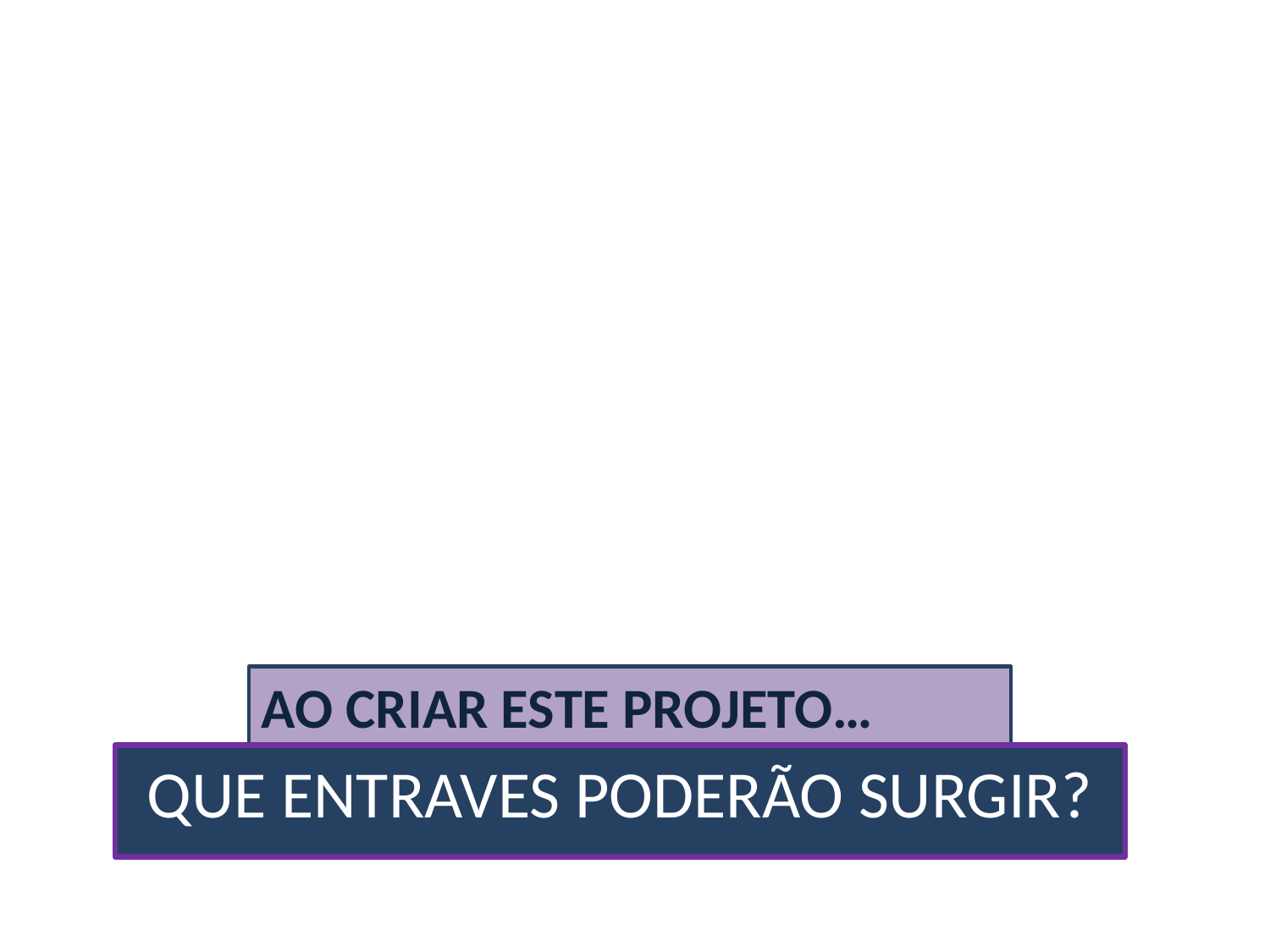

# AO CRIAR ESTE PROJETO…
QUE ENTRAVES PODERÃO SURGIR?